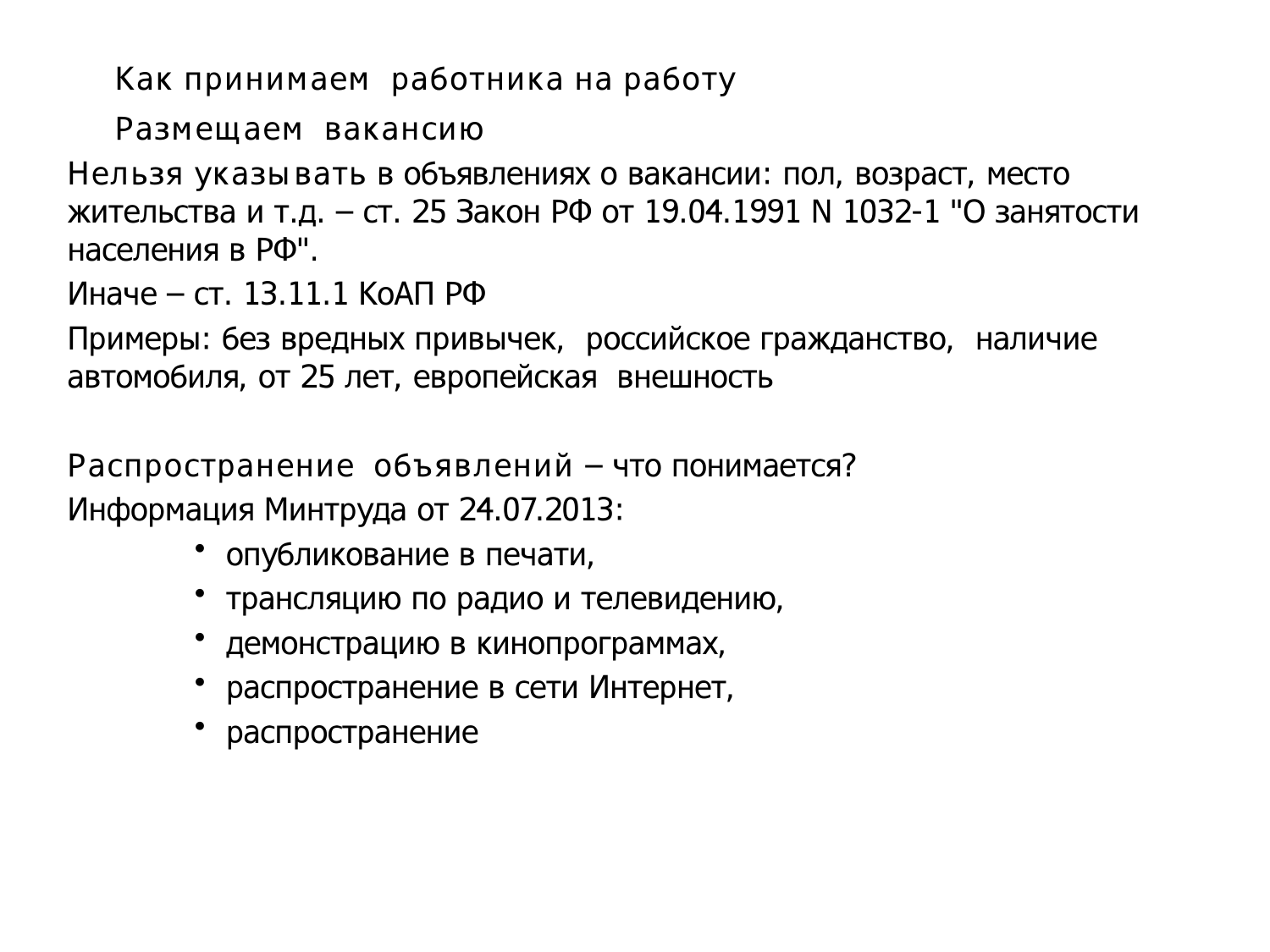

Как принимаем  работника на работу
Размещаем  вакансию
Нельзя указывать в объявлениях о вакансии: пол, возраст, место жительства и т.д. – ст. 25 Закон РФ от 19.04.1991 N 1032-1 "О занятости населения в РФ".
Иначе – ст. 13.11.1 КоАП РФ
Примеры: без вредных привычек,  российское гражданство,  наличие автомобиля, от 25 лет, европейская  внешность

Распространение  объявлений – что понимается?
Информация Минтруда от 24.07.2013:
опубликование в печати,
трансляцию по радио и телевидению,
демонстрацию в кинопрограммах,
распространение в сети Интернет,
распространение